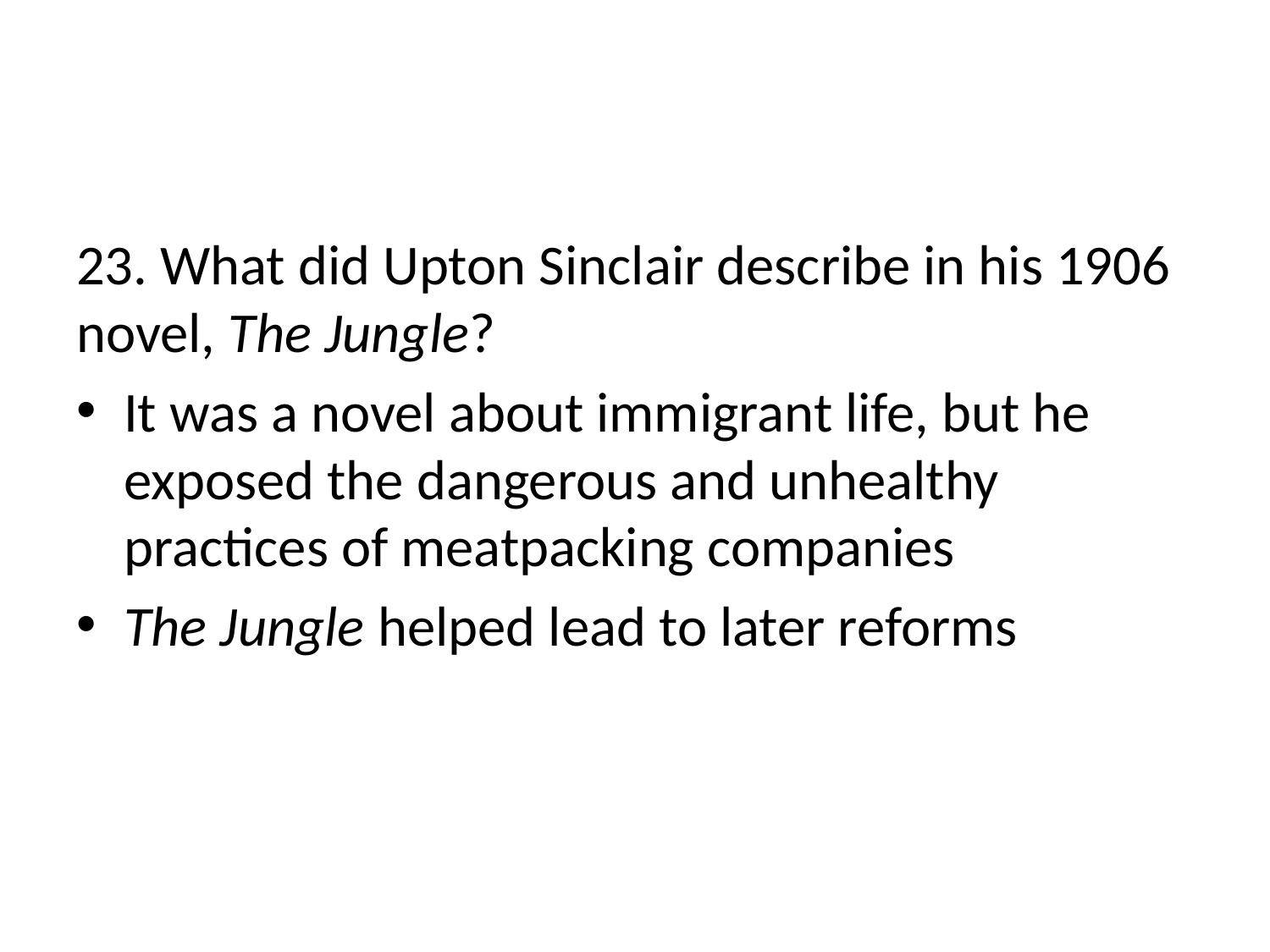

#
23. What did Upton Sinclair describe in his 1906 novel, The Jungle?
It was a novel about immigrant life, but he exposed the dangerous and unhealthy practices of meatpacking companies
The Jungle helped lead to later reforms